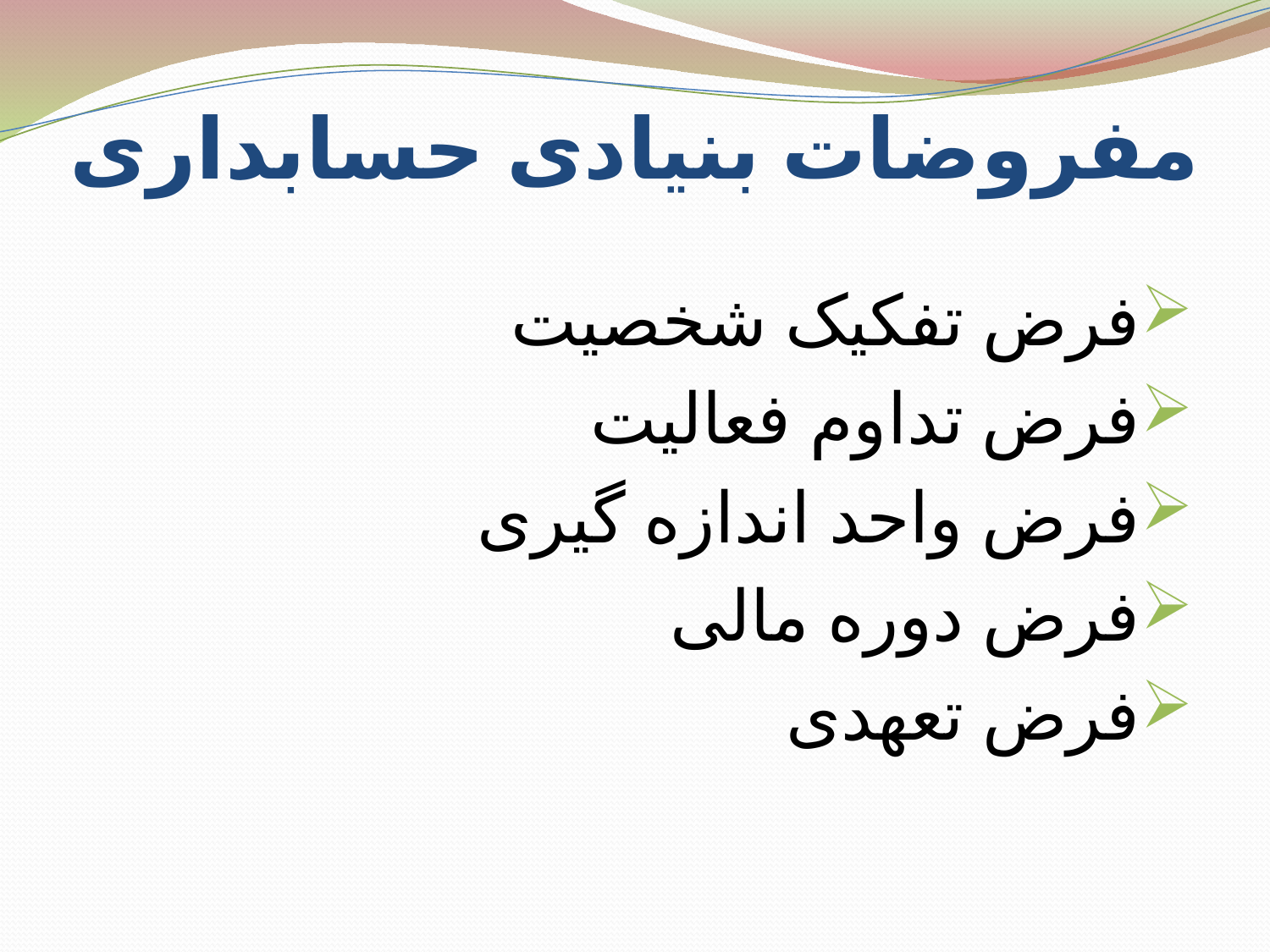

# مفروضات بنیادی حسابداری
فرض تفکیک شخصیت
فرض تداوم فعالیت
فرض واحد اندازه گیری
فرض دوره مالی
فرض تعهدی